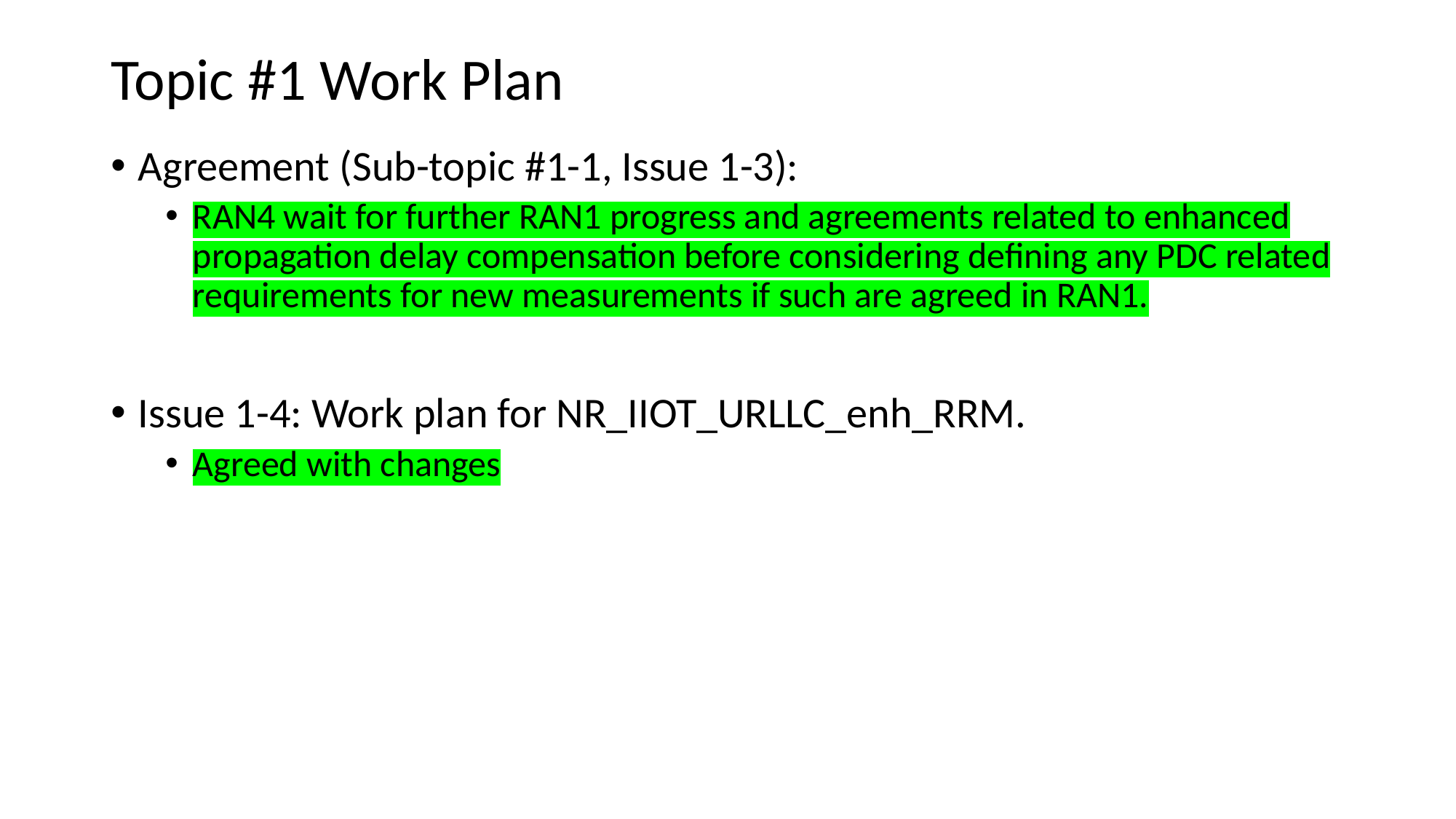

# Topic #1 Work Plan
Agreement (Sub-topic #1-1, Issue 1-3):
RAN4 wait for further RAN1 progress and agreements related to enhanced propagation delay compensation before considering defining any PDC related requirements for new measurements if such are agreed in RAN1.

Issue 1-4: Work plan for NR_IIOT_URLLC_enh_RRM.
Agreed with changes